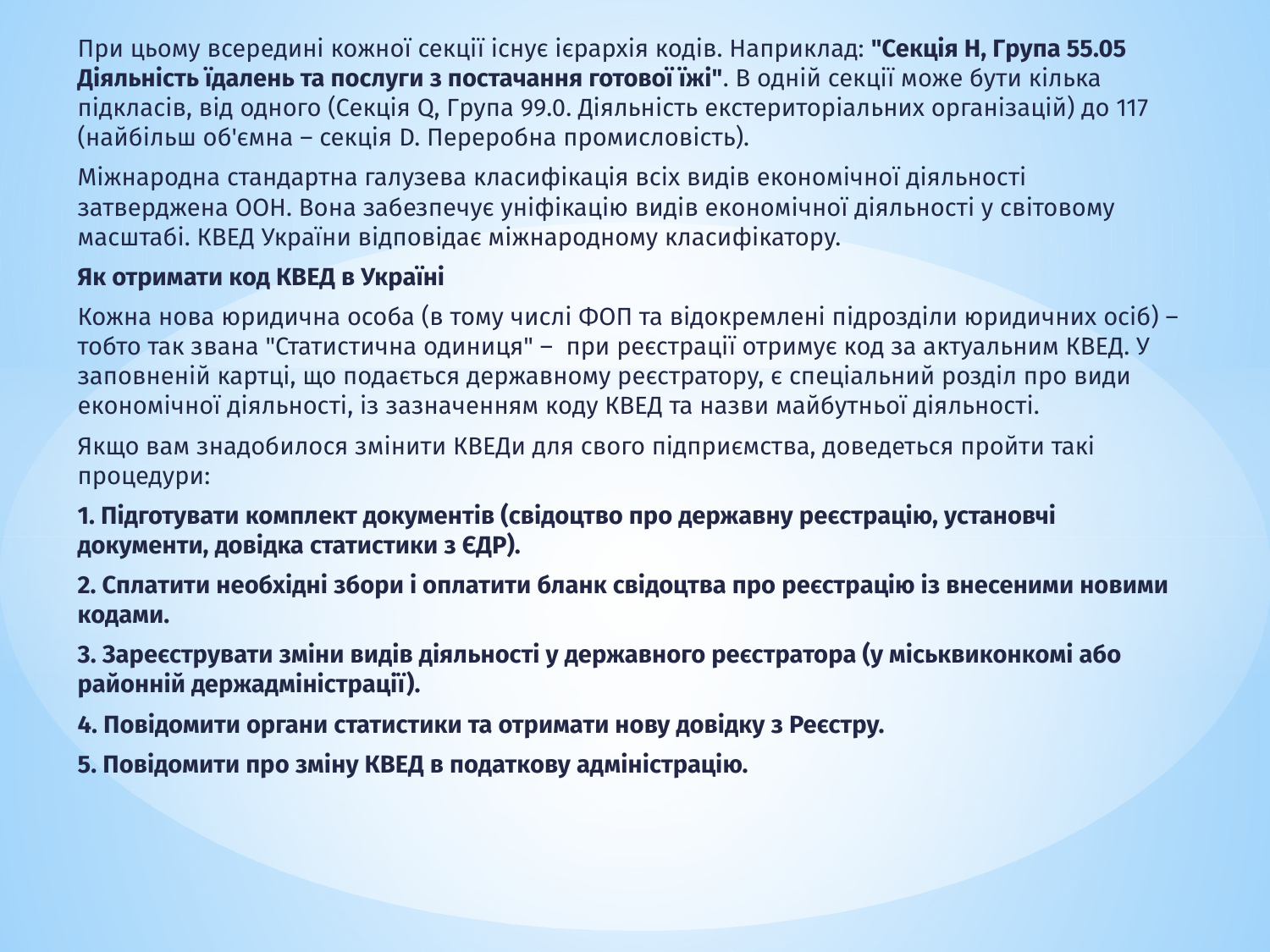

При цьому всередині кожної секції існує ієрархія кодів. Наприклад: "Секція H, Група 55.05 Діяльність їдалень та послуги з постачання готової їжі". В одній секції може бути кілька підкласів, від одного (Секція Q, Група 99.0. Діяльність екстериторіальних організацій) до 117 (найбільш об'ємна – секція D. Переробна промисловість).
Міжнародна стандартна галузева класифікація всіх видів економічної діяльності затверджена ООН. Вона забезпечує уніфікацію видів економічної діяльності у світовому масштабі. КВЕД України відповідає міжнародному класифікатору.
Як отримати код КВЕД в Україні
Кожна нова юридична особа (в тому числі ФОП та відокремлені підрозділи юридичних осіб) – тобто так звана "Статистична одиниця" –  при реєстрації отримує код за актуальним КВЕД. У заповненій картці, що подається державному реєстратору, є спеціальний розділ про види економічної діяльності, із зазначенням коду КВЕД та назви майбутньої діяльності.
Якщо вам знадобилося змінити КВЕДи для свого підприємства, доведеться пройти такі процедури:
1. Підготувати комплект документів (свідоцтво про державну реєстрацію, установчі документи, довідка статистики з ЄДР).
2. Сплатити необхідні збори і оплатити бланк свідоцтва про реєстрацію із внесеними новими кодами.
3. Зареєструвати зміни видів діяльності у державного реєстратора (у міськвиконкомі або районній держадміністрації).
4. Повідомити органи статистики та отримати нову довідку з Реєстру.
5. Повідомити про зміну КВЕД в податкову адміністрацію.